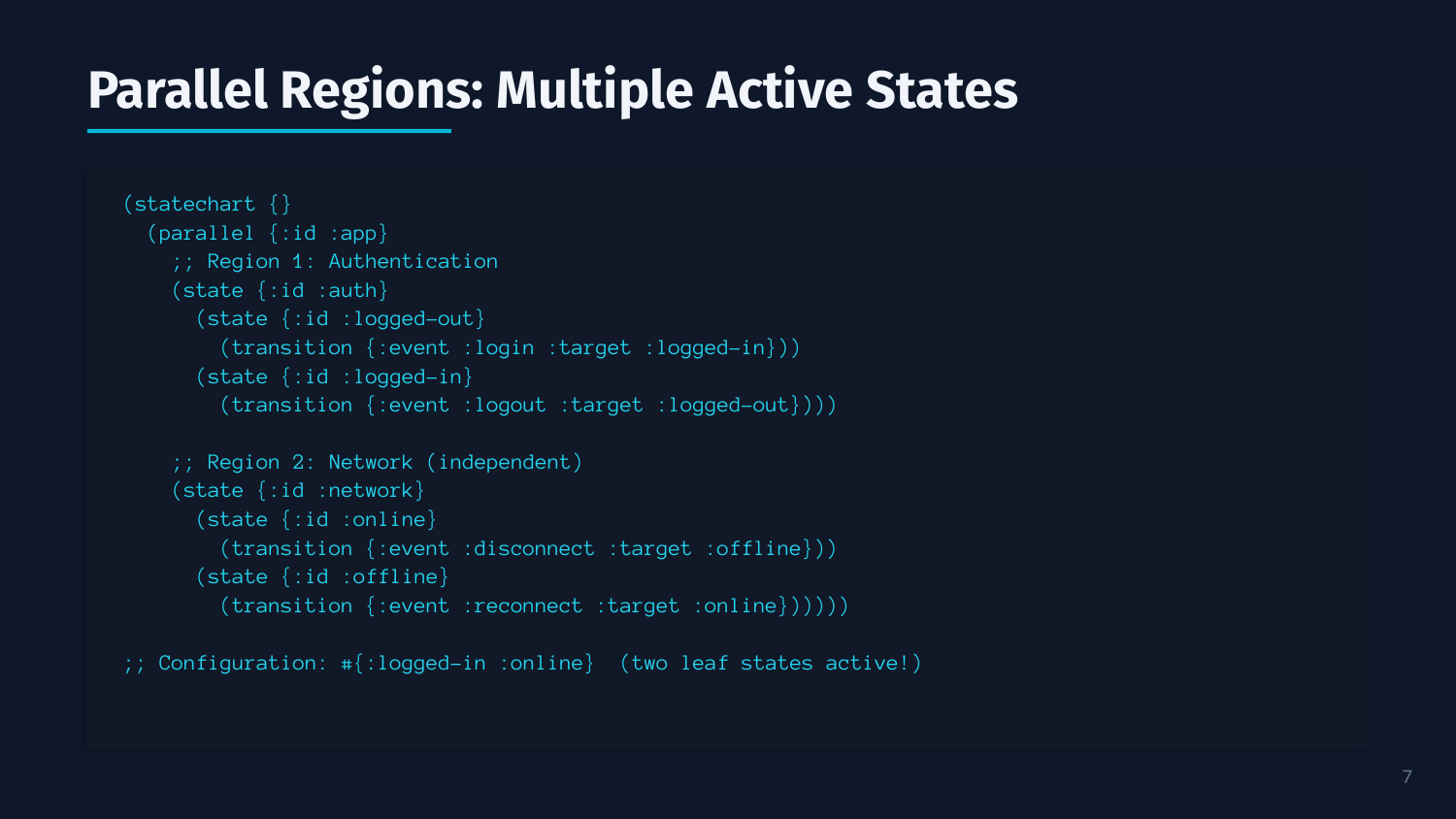

Parallel Regions: Multiple Active States

(statechart {}
  (parallel {:id :app}
    ;; Region 1: Authentication
    (state {:id :auth}
      (state {:id :logged-out}
        (transition {:event :login :target :logged-in}))
      (state {:id :logged-in}
        (transition {:event :logout :target :logged-out})))

    ;; Region 2: Network (independent)
    (state {:id :network}
      (state {:id :online}
        (transition {:event :disconnect :target :offline}))
      (state {:id :offline}
        (transition {:event :reconnect :target :online})))))

;; Configuration: #{:logged-in :online}  (two leaf states active!)
7